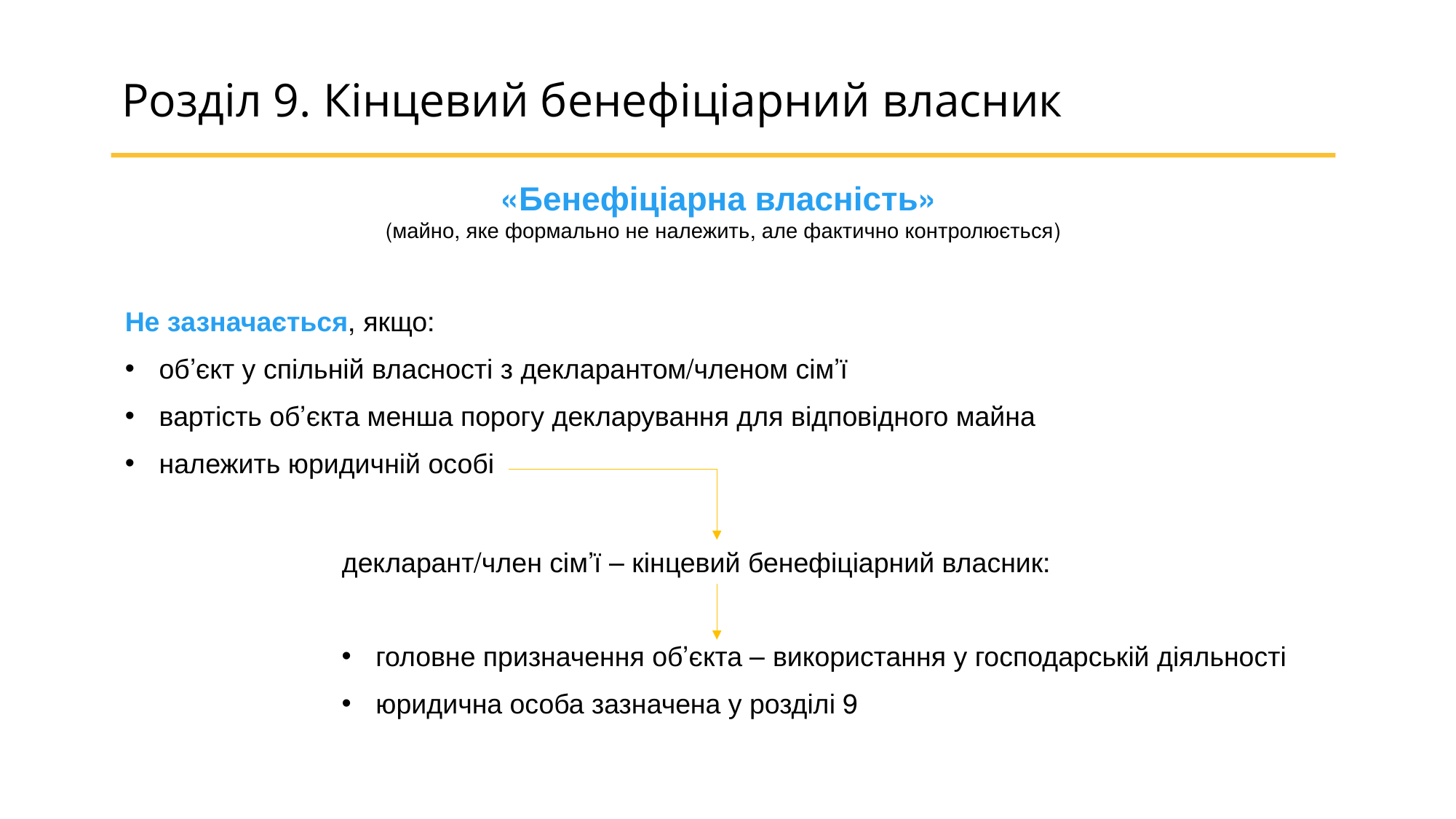

Розділ 9. Кінцевий бенефіціарний власник
«Бенефіціарна власність»
(майно, яке формально не належить, але фактично контролюється)
Не зазначається, якщо:

об’єкт у спільній власності з декларантом/членом сім’ї

вартість об’єкта менша порогу декларування для відповідного майна

належить юридичній особі
декларант/член сім’ї – кінцевий бенефіціарний власник:
головне призначення об’єкта – використання у господарській діяльності

юридична особа зазначена у розділі 9